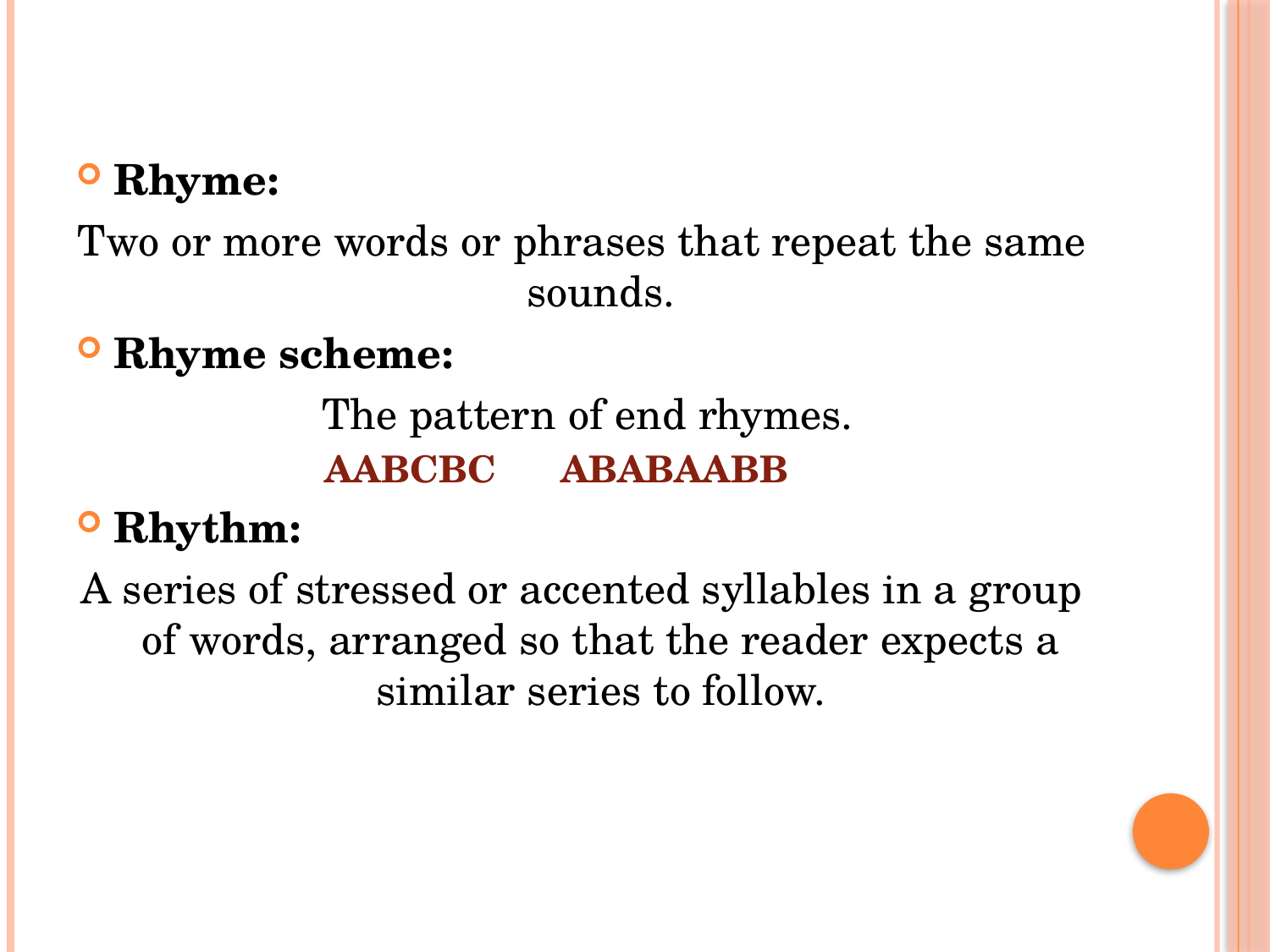

Rhyme:
Two or more words or phrases that repeat the same sounds.
Rhyme scheme:
 The pattern of end rhymes.
AABB	ABAB		AABCBC
Rhythm:
A series of stressed or accented syllables in a group of words, arranged so that the reader expects a similar series to follow.